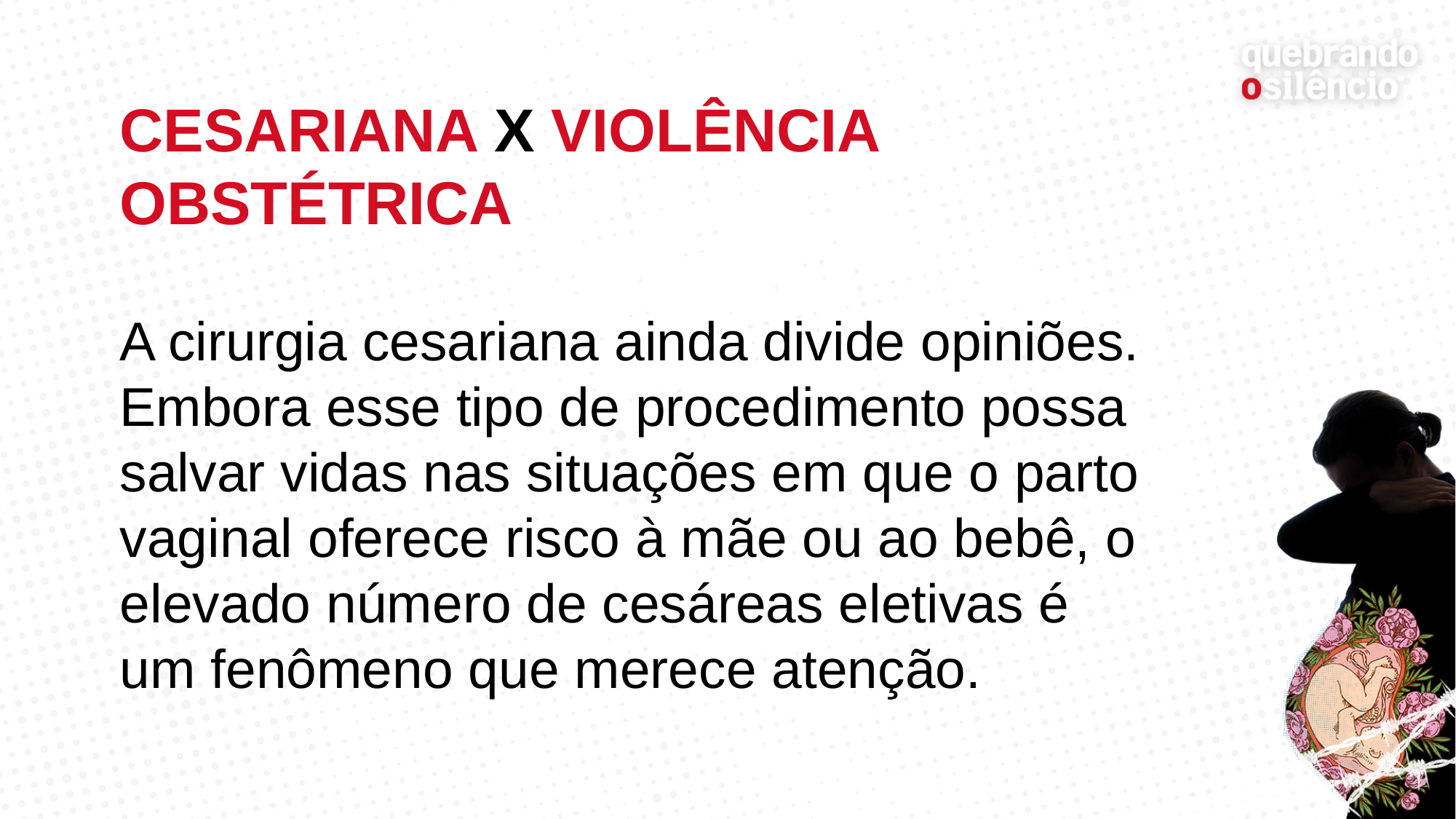

# CESARIANA X VIOLÊNCIA OBSTÉTRICA A cirurgia cesariana ainda divide opiniões. Embora esse tipo de procedimento possa salvar vidas nas situações em que o parto vaginal oferece risco à mãe ou ao bebê, o elevado número de cesáreas eletivas é um fenômeno que merece atenção.